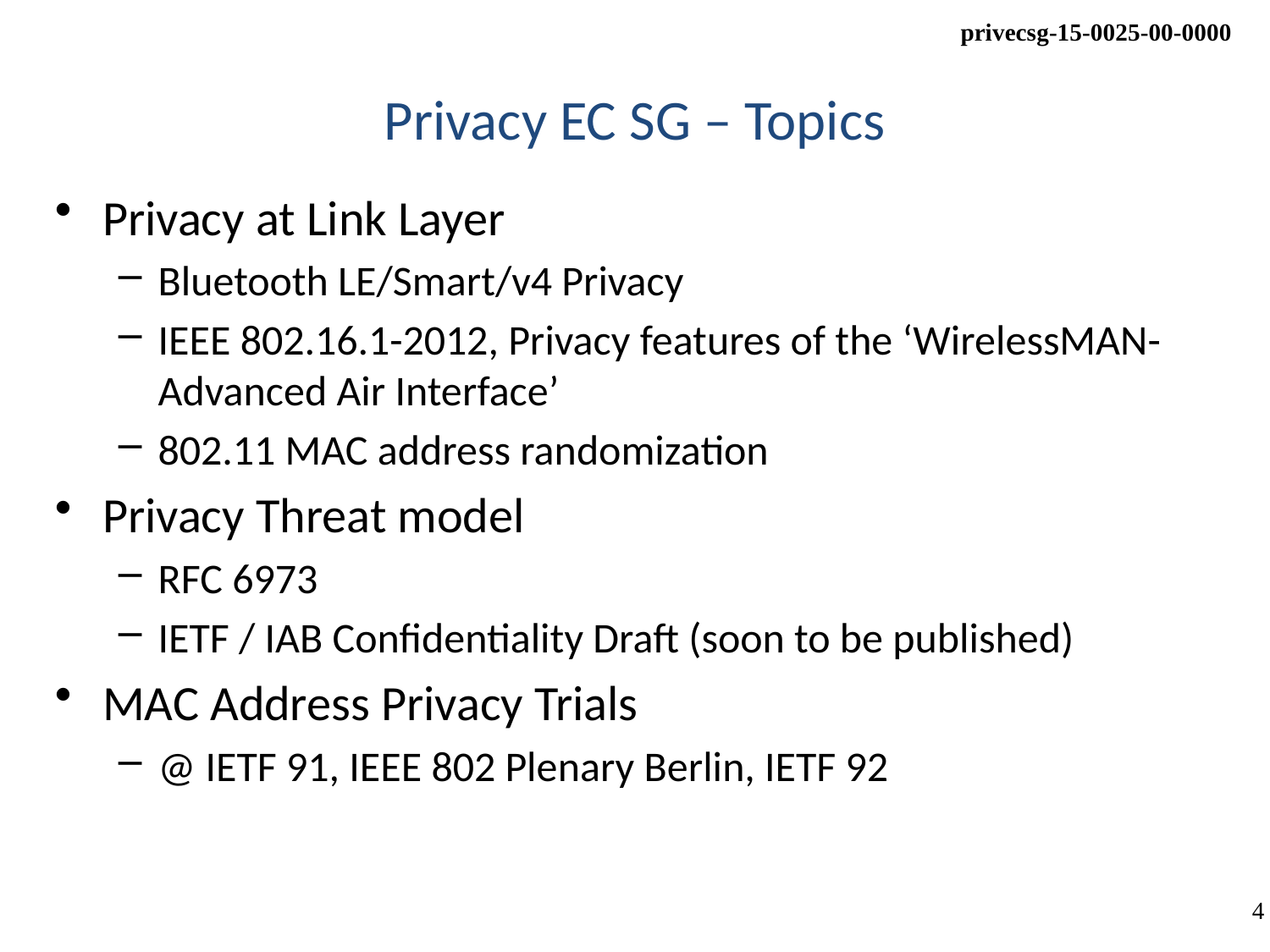

# Privacy EC SG – Topics
Privacy at Link Layer
Bluetooth LE/Smart/v4 Privacy
IEEE 802.16.1-2012, Privacy features of the ‘WirelessMAN-Advanced Air Interface’
802.11 MAC address randomization
Privacy Threat model
RFC 6973
IETF / IAB Confidentiality Draft (soon to be published)
MAC Address Privacy Trials
@ IETF 91, IEEE 802 Plenary Berlin, IETF 92